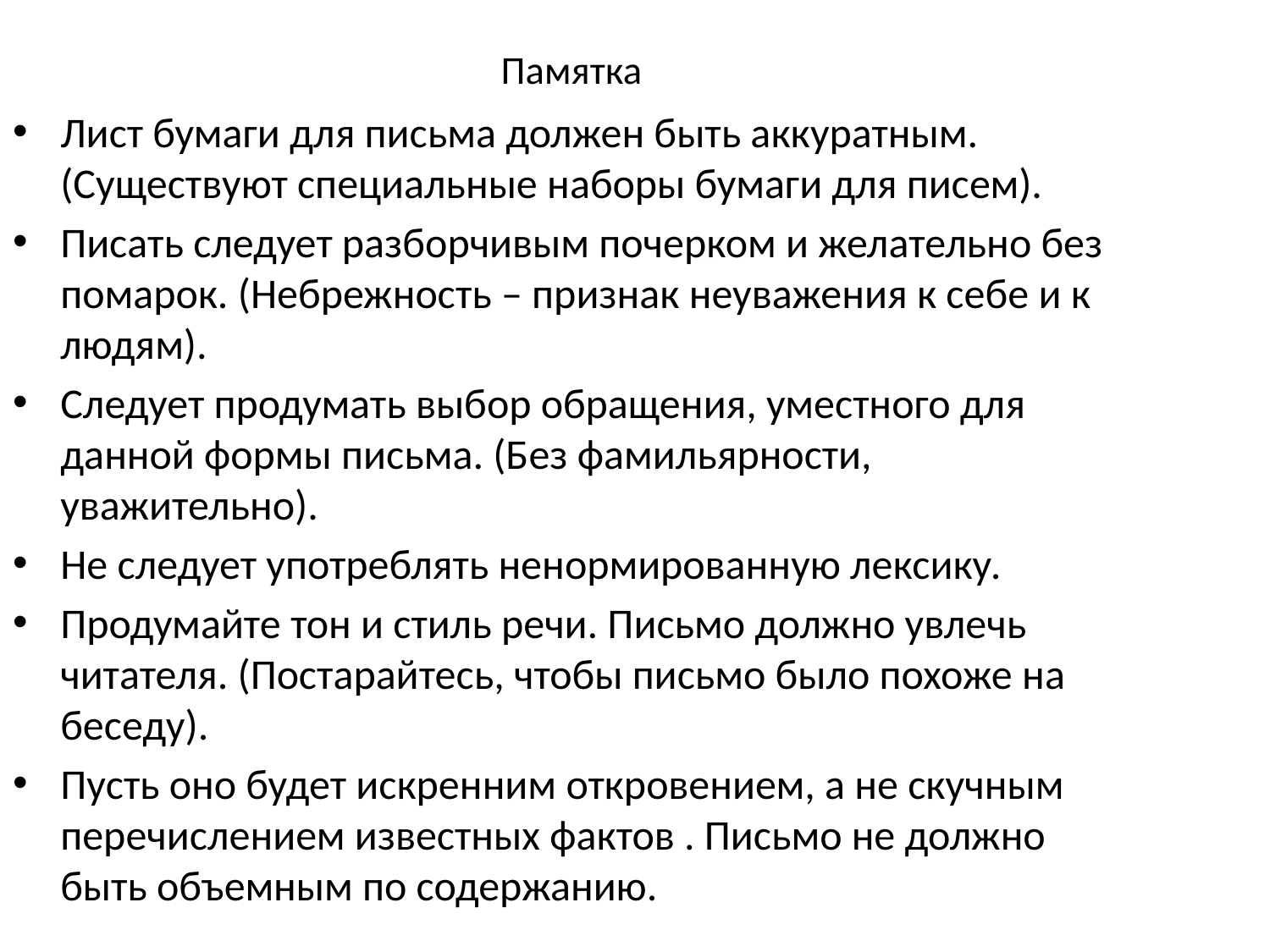

Памятка
Лист бумаги для письма должен быть аккуратным. (Существуют специальные наборы бумаги для писем).
Писать следует разборчивым почерком и желательно без помарок. (Небрежность – признак неуважения к себе и к людям).
Следует продумать выбор обращения, уместного для данной формы письма. (Без фамильярности, уважительно).
Не следует употреблять ненормированную лексику.
Продумайте тон и стиль речи. Письмо должно увлечь читателя. (Постарайтесь, чтобы письмо было похоже на беседу).
Пусть оно будет искренним откровением, а не скучным перечислением известных фактов . Письмо не должно быть объемным по содержанию.